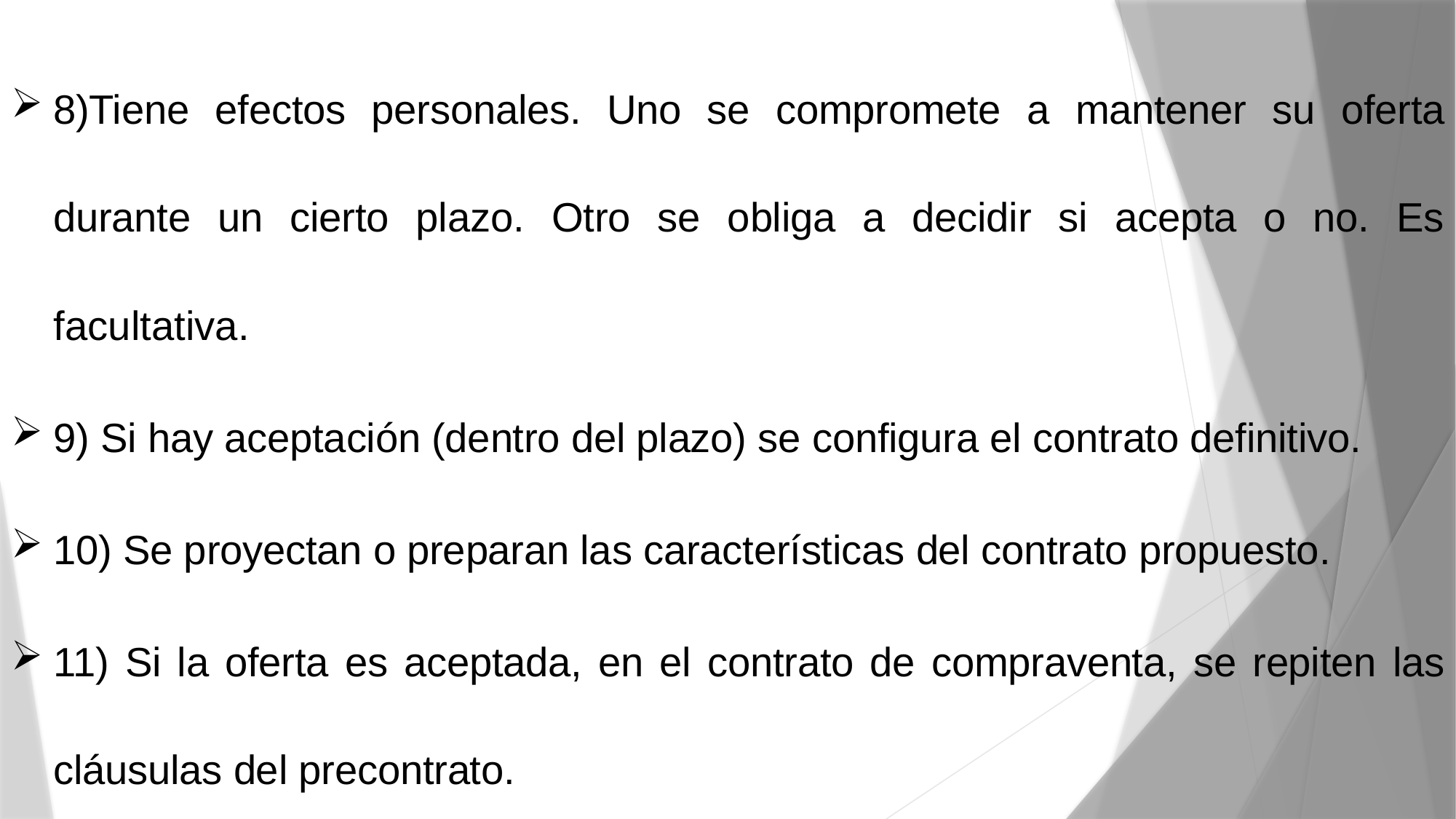

8)Tiene efectos personales. Uno se compromete a mantener su oferta durante un cierto plazo. Otro se obliga a decidir si acepta o no. Es facultativa.
9) Si hay aceptación (dentro del plazo) se configura el contrato definitivo.
10) Se proyectan o preparan las características del contrato propuesto.
11) Si la oferta es aceptada, en el contrato de compraventa, se repiten las cláusulas del precontrato.